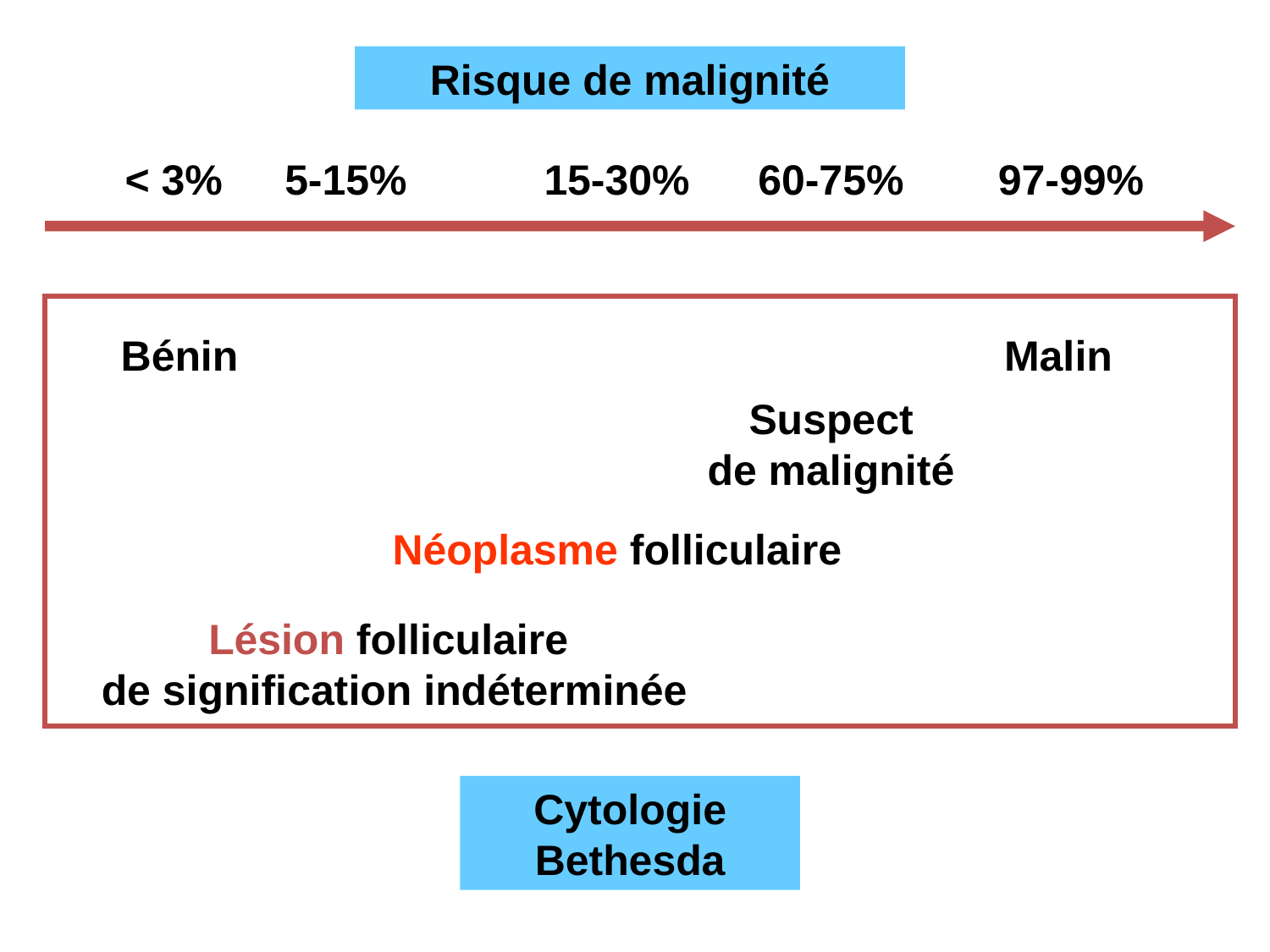

Risque de malignité
< 3%
5-15%
15-30%
60-75%
97-99%

Bénin
Malin
 Suspect
de malignité
Néoplasme folliculaire
Lésion folliculaire
de signification indéterminée
Cytologie Bethesda